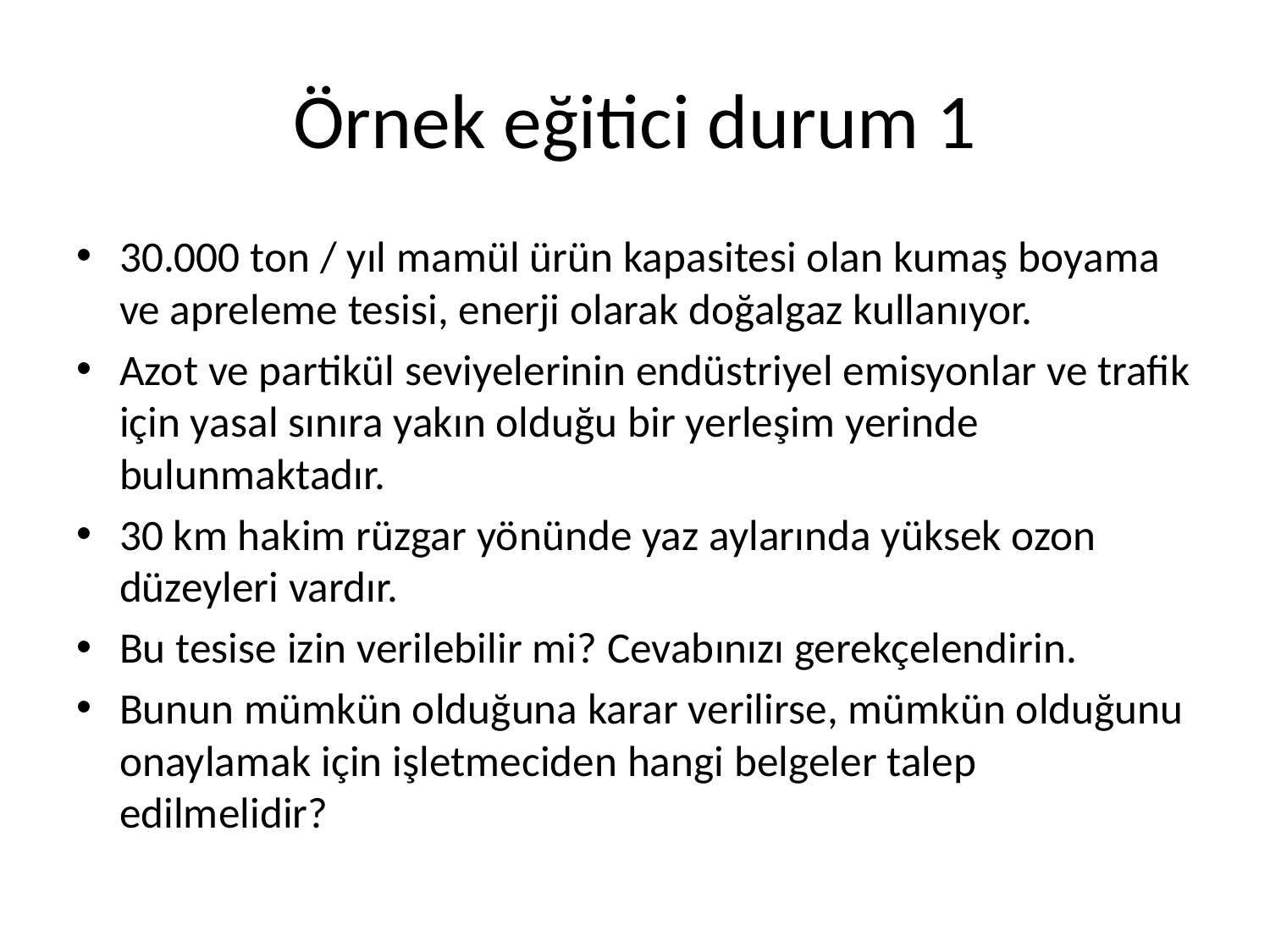

# Örnek eğitici durum 1
30.000 ton / yıl mamül ürün kapasitesi olan kumaş boyama ve apreleme tesisi, enerji olarak doğalgaz kullanıyor.
Azot ve partikül seviyelerinin endüstriyel emisyonlar ve trafik için yasal sınıra yakın olduğu bir yerleşim yerinde bulunmaktadır.
30 km hakim rüzgar yönünde yaz aylarında yüksek ozon düzeyleri vardır.
Bu tesise izin verilebilir mi? Cevabınızı gerekçelendirin.
Bunun mümkün olduğuna karar verilirse, mümkün olduğunu onaylamak için işletmeciden hangi belgeler talep edilmelidir?